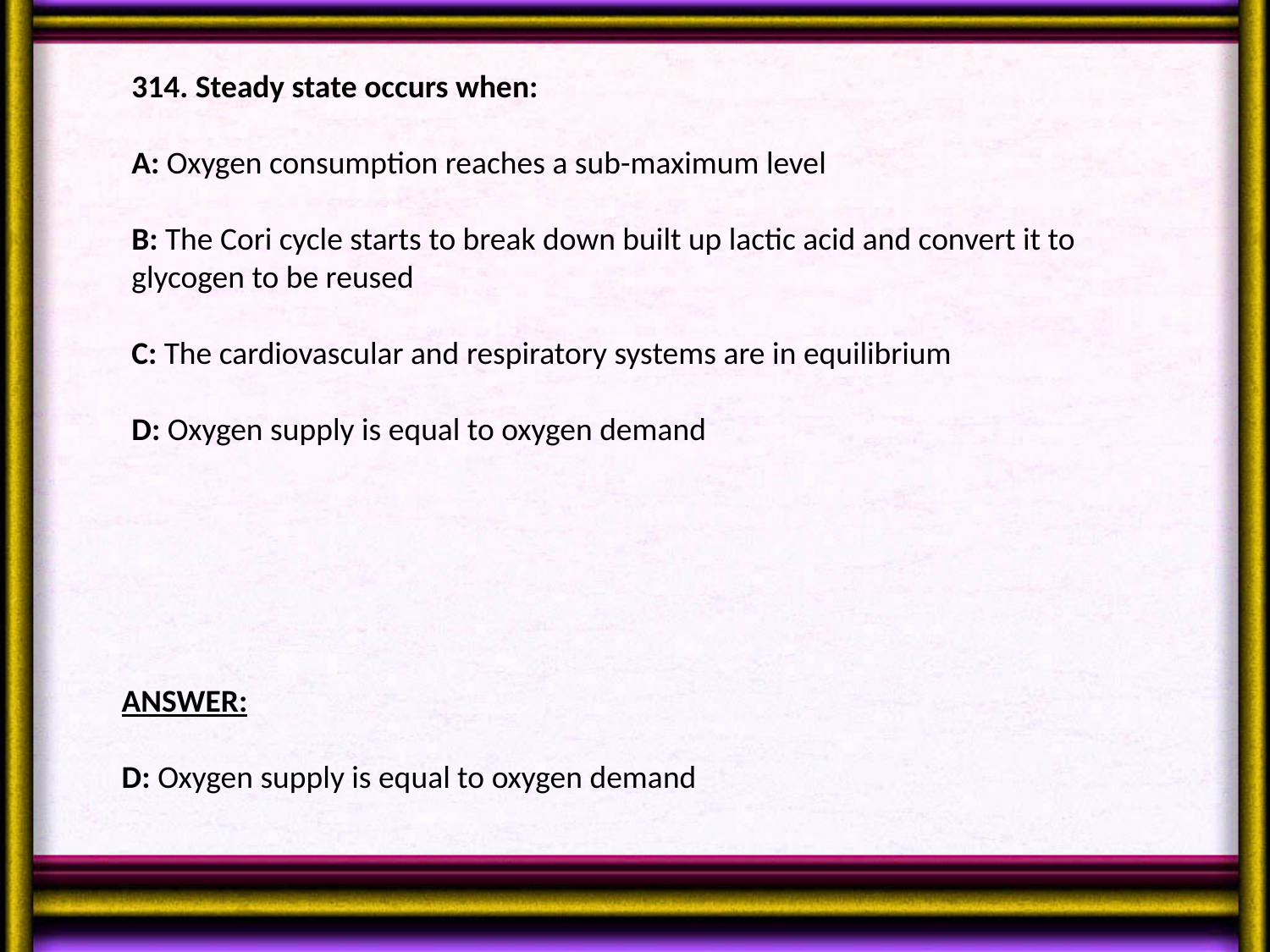

314. Steady state occurs when:

A: Oxygen consumption reaches a sub-maximum level

B: The Cori cycle starts to break down built up lactic acid and convert it to glycogen to be reused

C: The cardiovascular and respiratory systems are in equilibrium

D: Oxygen supply is equal to oxygen demand

ANSWER:

D: Oxygen supply is equal to oxygen demand